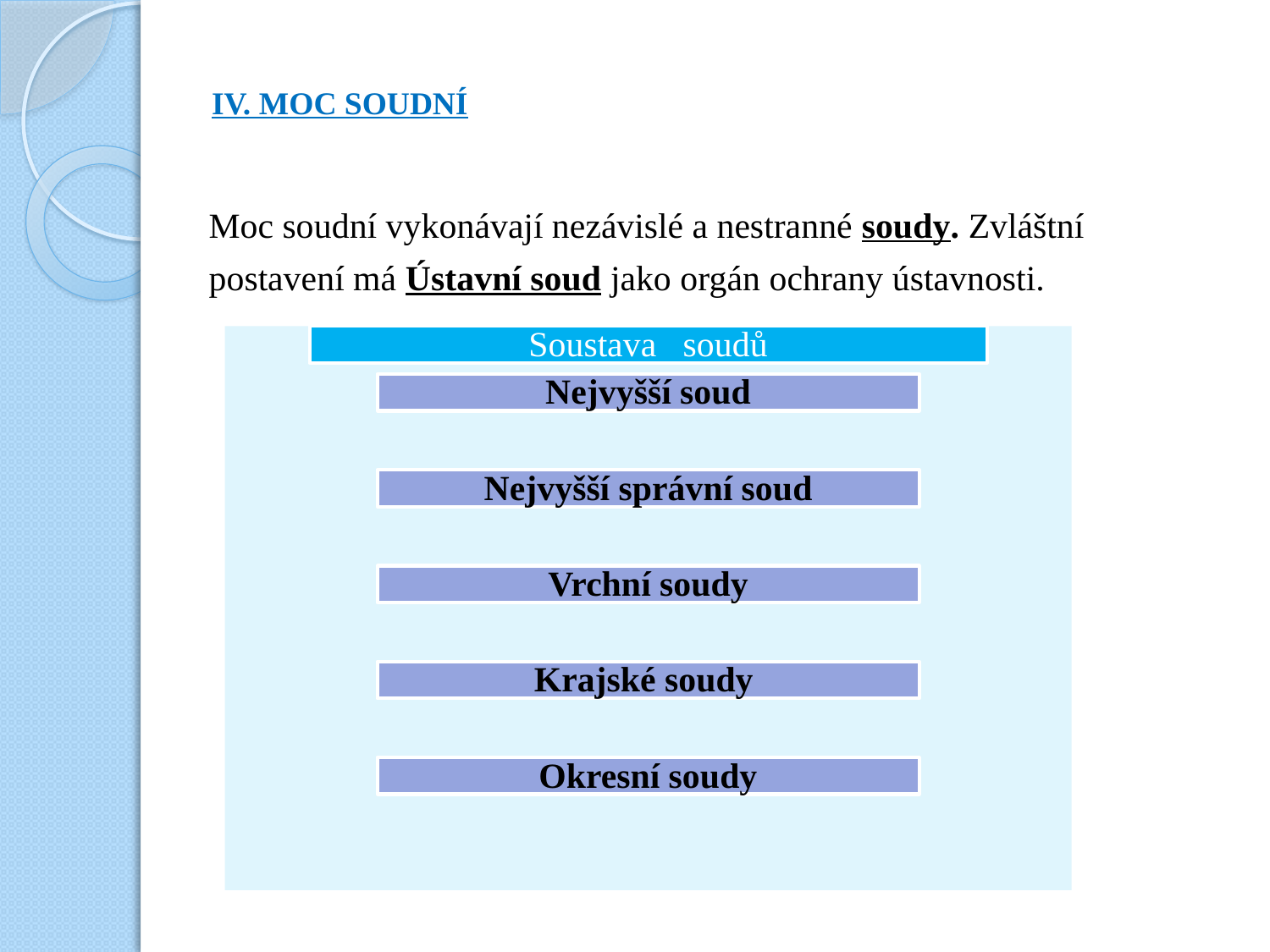

# IV. MOC SOUDNÍ
Moc soudní vykonávají nezávislé a nestranné soudy. Zvláštní postavení má Ústavní soud jako orgán ochrany ústavnosti.

Soustava   soudů
Nejvyšší správní soud
Vrchní soudy
Krajské soudy
Okresní soudy
Nejvyšší soud